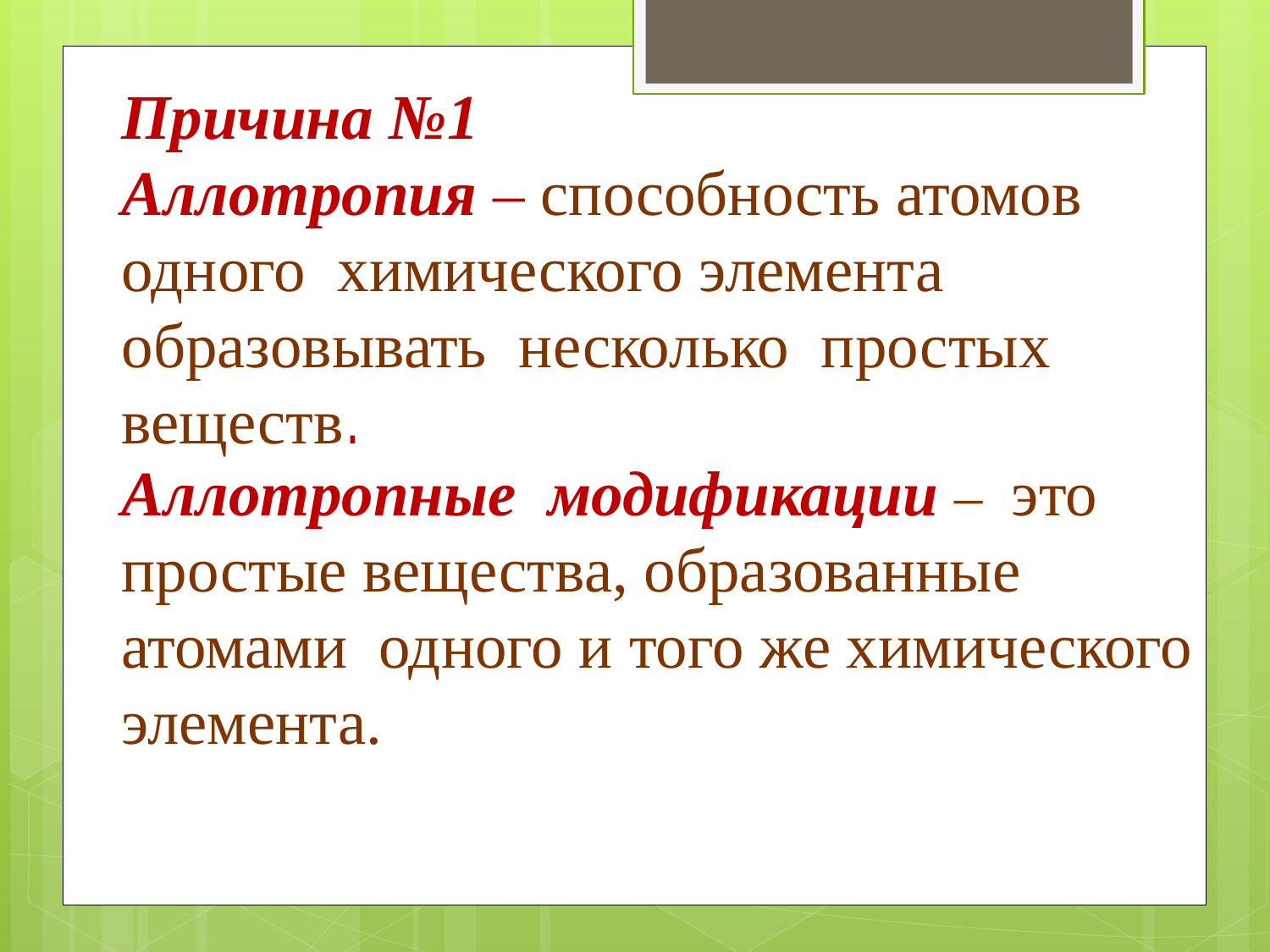

Причина №1
Аллотропия – способность атомов одного  химического элемента образовывать  несколько  простых веществ.
Аллотропные  модификации –  это простые вещества, образованные атомами  одного и того же химического элемента.